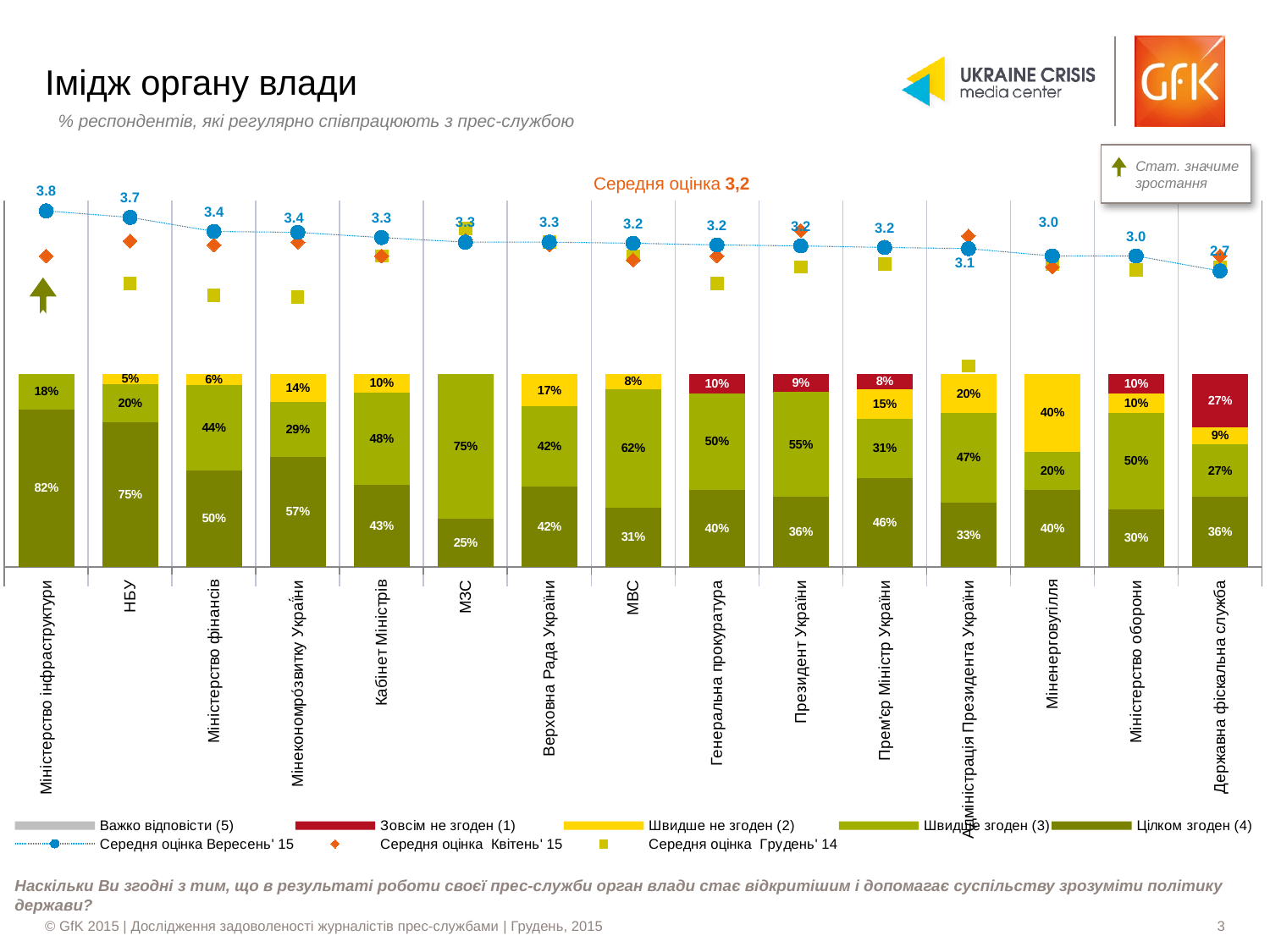

# Імідж органу влади
% респондентів, які регулярно співпрацюють з прес-службою

Стат. значиме
зростання

Середня оцінка 3,2

### Chart

| Category | Цілком згоден (4) | Швидше згоден (3) | Швидше не згоден (2) | Зовсім не згоден (1) | Важко відповісти (5) | Середня оцінка Вересень' 15 | Середня оцінка  Квітень' 15 | Середня оцінка  Грудень' 14 |
|---|---|---|---|---|---|---|---|---|
| Міністерство інфраструктури | 0.818181818181818 | 0.181818181818182 | None | None | None | 3.818181818181818 | 3.0 | None |
| НБУ | 0.75 | 0.2 | 0.05 | None | None | 3.7 | 3.272727272727273 | 2.5 |
| Міністерство фінансів | 0.5 | 0.444444444444444 | 0.0555555555555555 | None | None | 3.444444444444444 | 3.2 | 2.285714285714286 |
| Мінекономро́звитку Украї́ни | 0.571428571428572 | 0.285714285714286 | 0.142857142857143 | None | None | 3.428571428571429 | 3.25 | 2.25 |
| Кабінет Міністрів | 0.428571428571429 | 0.476190476190476 | 0.0952380952380952 | None | None | 3.333333333333333 | 3.0 | 3.0 |
| МЗС | 0.25 | 0.75 | None | None | None | 3.25 | 3.285714285714286 | 3.5 |
| Верховна Рада України | 0.416666666666667 | 0.416666666666667 | 0.166666666666667 | None | None | 3.25 | 3.2 | 3.25 |
| МВС | 0.307692307692308 | 0.615384615384615 | 0.0769230769230769 | None | None | 3.230769230769231 | 2.92857142857143 | 3.0 |
| Генеральна прокуратура | 0.4 | 0.5 | None | 0.1 | None | 3.2 | 3.0 | 2.5 |
| Президент України | 0.363636363636364 | 0.545454545454545 | None | 0.0909090909090909 | None | 3.181818181818182 | 3.461538461538462 | 2.8 |
| Прем'єр Міністр України | 0.461538461538462 | 0.307692307692308 | 0.153846153846154 | 0.0769230769230769 | None | 3.153846153846154 | 3.166666666666667 | 2.857142857142857 |
| Адміністрація Президента України | 0.333333333333333 | 0.466666666666667 | 0.2 | None | None | 3.133333333333334 | 3.363636363636364 | 1.0 |
| Міненерговугілля | 0.4 | 0.2 | 0.4 | None | None | 3.0 | 2.8 | 2.857142857142857 |
| Міністерство оборони | 0.3 | 0.5 | 0.1 | 0.1 | None | 3.0 | 3.0 | 2.75 |
| Державна фіскальна служба | 0.363636363636364 | 0.272727272727273 | 0.0909090909090909 | 0.272727272727273 | None | 2.727272727272728 | 3.0 | 2.8 |
Наскільки Ви згодні з тим, що в результаті роботи своєї прес-служби орган влади стає відкритішим і допомагає суспільству зрозуміти політику держави?